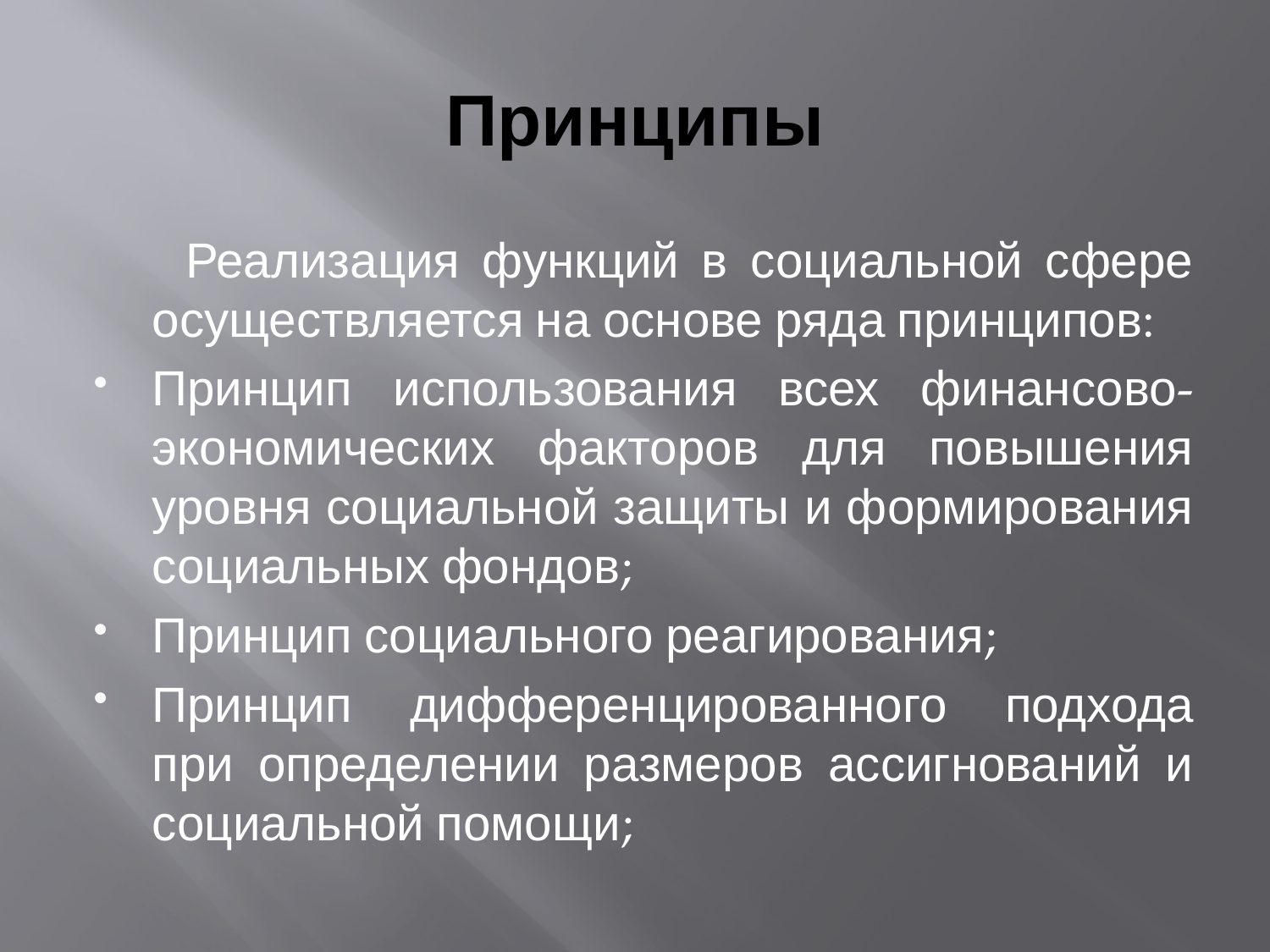

# Принципы
    Реализация функций в социальной сфере осуществляется на основе ряда принципов:
Принцип использования всех финансово-экономических факторов для повышения уровня социальной защиты и формирования социальных фондов;
Принцип социального реагирования;
Принцип дифференцированного подхода при определении размеров ассигнований и социальной помощи;